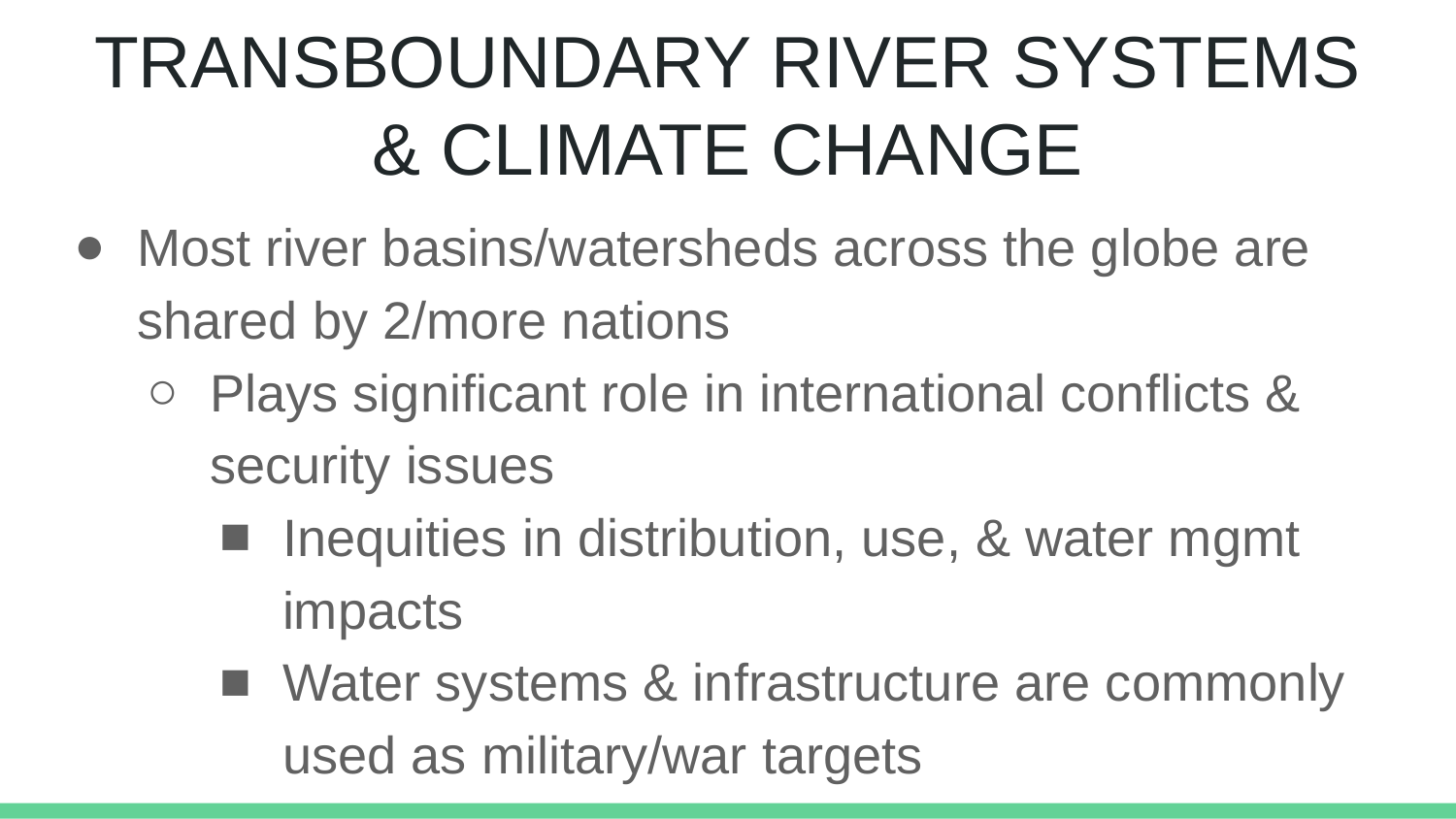

# TRANSBOUNDARY RIVER SYSTEMS & CLIMATE CHANGE
Most river basins/watersheds across the globe are shared by 2/more nations
Plays significant role in international conflicts & security issues
Inequities in distribution, use, & water mgmt impacts
Water systems & infrastructure are commonly used as military/war targets